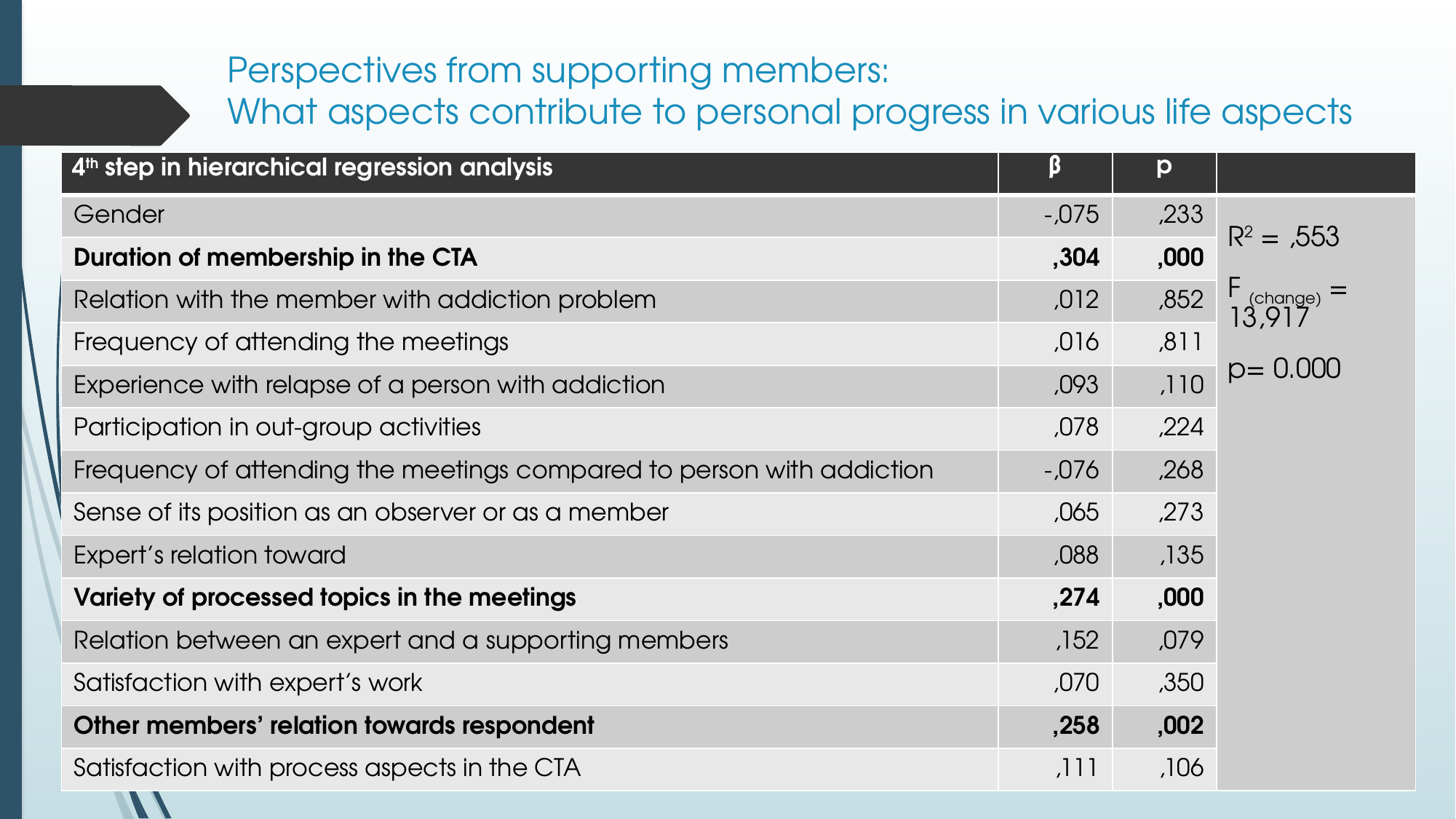

# Perspectives from supporting members: What aspects contribute to personal progress in various life aspects
| 4th step in hierarchical regression analysis | β | p |  |
| --- | --- | --- | --- |
| Gender | -,075 | ,233 | R2 = ,553 F (change) = 13,917 p= 0.000 |
| Duration of membership in the CTA | ,304 | ,000 |  |
| Relation with the member with addiction problem | ,012 | ,852 |  |
| Frequency of attending the meetings | ,016 | ,811 |  |
| Experience with relapse of a person with addiction | ,093 | ,110 |  |
| Participation in out-group activities | ,078 | ,224 |  |
| Frequency of attending the meetings compared to person with addiction | -,076 | ,268 |  |
| Sense of its position as an observer or as a member | ,065 | ,273 |  |
| Expert’s relation toward | ,088 | ,135 |  |
| Variety of processed topics in the meetings | ,274 | ,000 |  |
| Relation between an expert and a supporting members | ,152 | ,079 |  |
| Satisfaction with expert’s work | ,070 | ,350 |  |
| Other members’ relation towards respondent | ,258 | ,002 |  |
| Satisfaction with process aspects in the CTA | ,111 | ,106 |  |